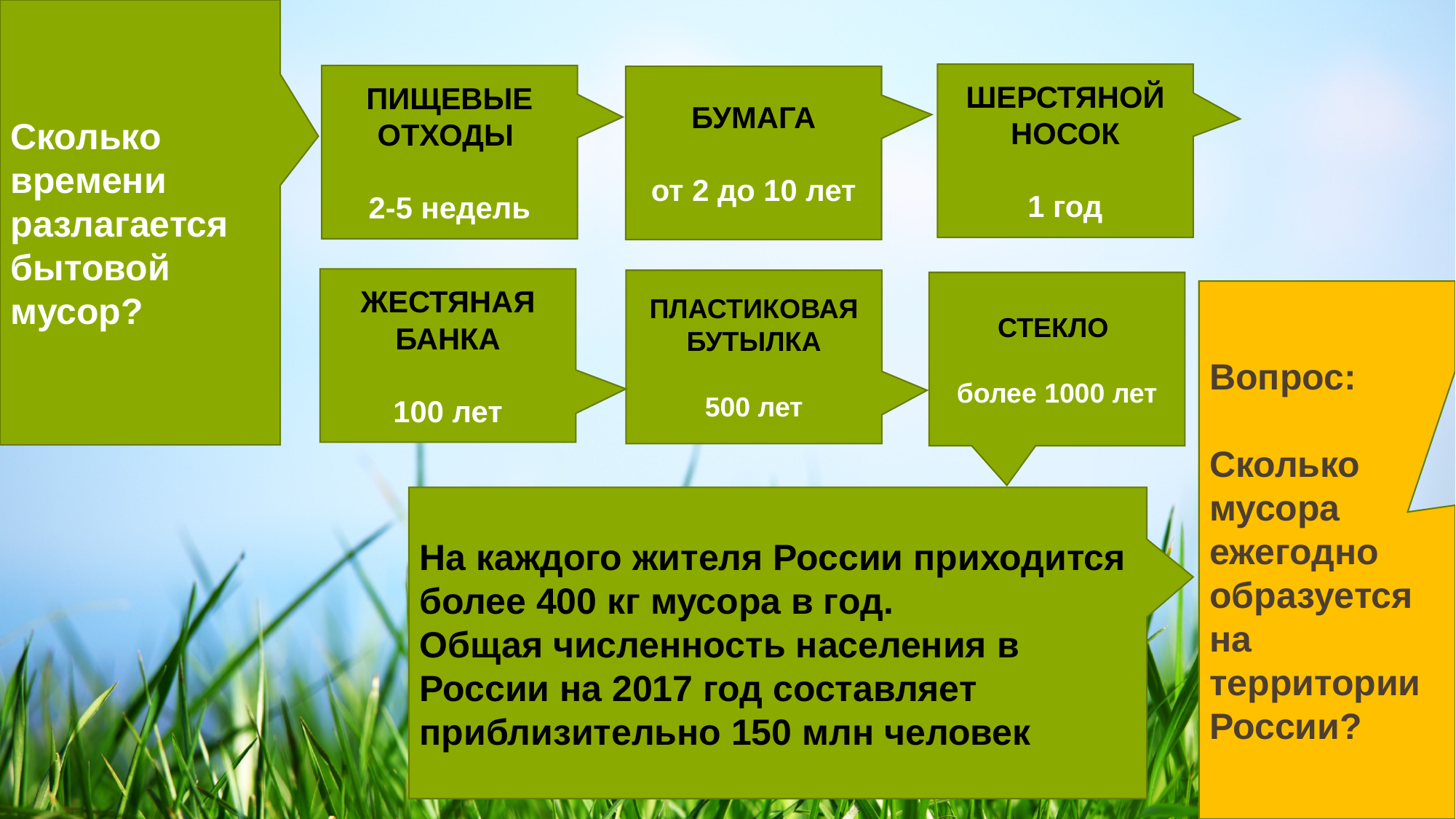

Сколько времени разлагается бытовой мусор?
ШЕРСТЯНОЙ НОСОК

1 год
ПИЩЕВЫЕ ОТХОДЫ

2-5 недель
БУМАГА

от 2 до 10 лет
ЖЕСТЯНАЯ БАНКА

100 лет
ПЛАСТИКОВАЯ БУТЫЛКА

500 лет
СТЕКЛО

более 1000 лет
Вопрос:

Сколько мусора ежегодно образуется на территории России?

На каждого жителя России приходится более 400 кг мусора в год.
Общая численность населения в России на 2017 год составляет приблизительно 150 млн человек